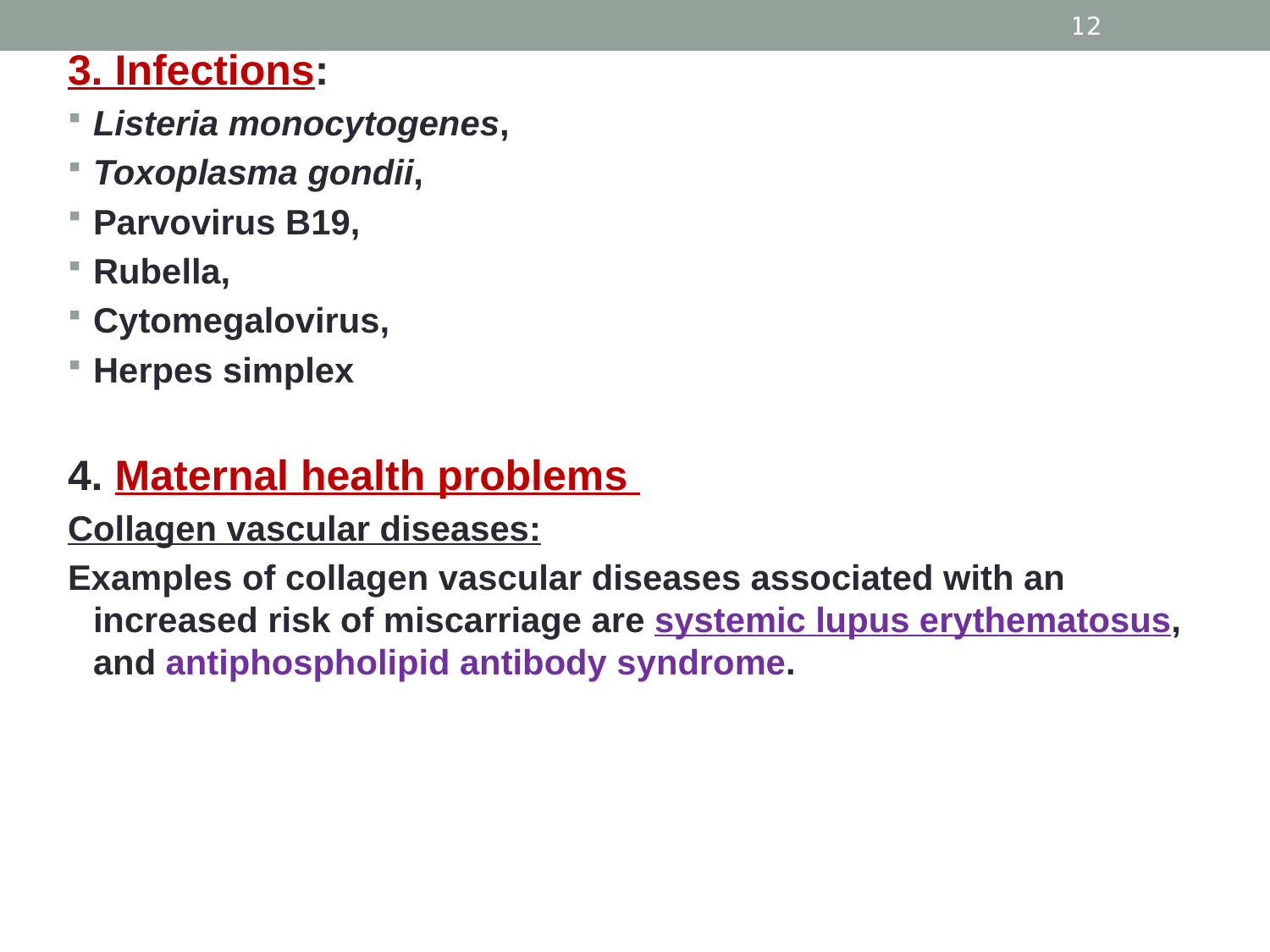

12
3. Infections:
Listeria monocytogenes,
Toxoplasma gondii,
Parvovirus B19,
Rubella,
Cytomegalovirus,
Herpes simplex

4. Maternal health problems
Collagen vascular diseases:
Examples of collagen vascular diseases associated with an increased risk of miscarriage are systemic lupus erythematosus, and antiphospholipid antibody syndrome.